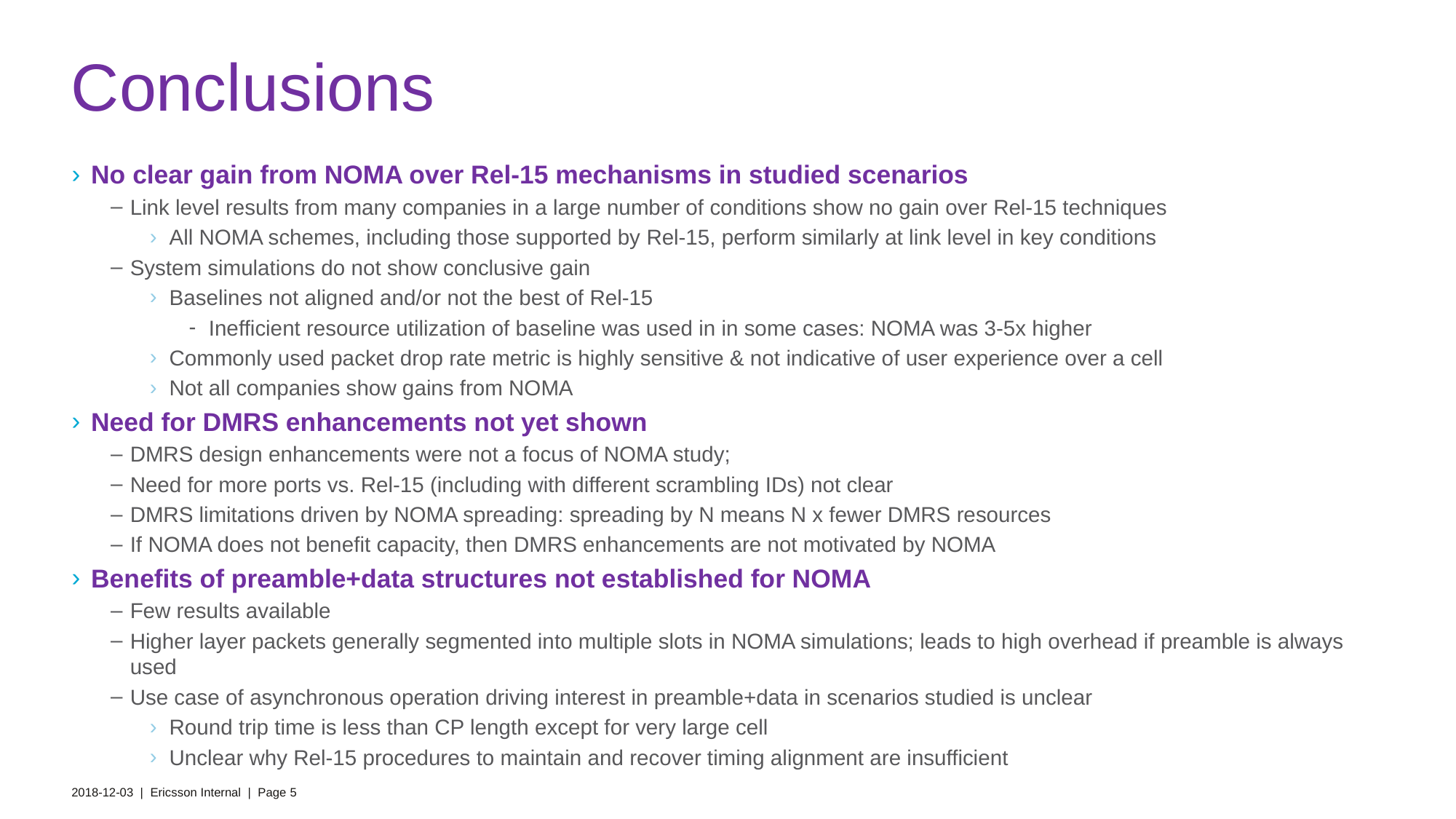

# Conclusions
No clear gain from NOMA over Rel-15 mechanisms in studied scenarios
Link level results from many companies in a large number of conditions show no gain over Rel-15 techniques
All NOMA schemes, including those supported by Rel-15, perform similarly at link level in key conditions
System simulations do not show conclusive gain
Baselines not aligned and/or not the best of Rel-15
Inefficient resource utilization of baseline was used in in some cases: NOMA was 3-5x higher
Commonly used packet drop rate metric is highly sensitive & not indicative of user experience over a cell
Not all companies show gains from NOMA
Need for DMRS enhancements not yet shown
DMRS design enhancements were not a focus of NOMA study;
Need for more ports vs. Rel-15 (including with different scrambling IDs) not clear
DMRS limitations driven by NOMA spreading: spreading by N means N x fewer DMRS resources
If NOMA does not benefit capacity, then DMRS enhancements are not motivated by NOMA
Benefits of preamble+data structures not established for NOMA
Few results available
Higher layer packets generally segmented into multiple slots in NOMA simulations; leads to high overhead if preamble is always used
Use case of asynchronous operation driving interest in preamble+data in scenarios studied is unclear
Round trip time is less than CP length except for very large cell
Unclear why Rel-15 procedures to maintain and recover timing alignment are insufficient